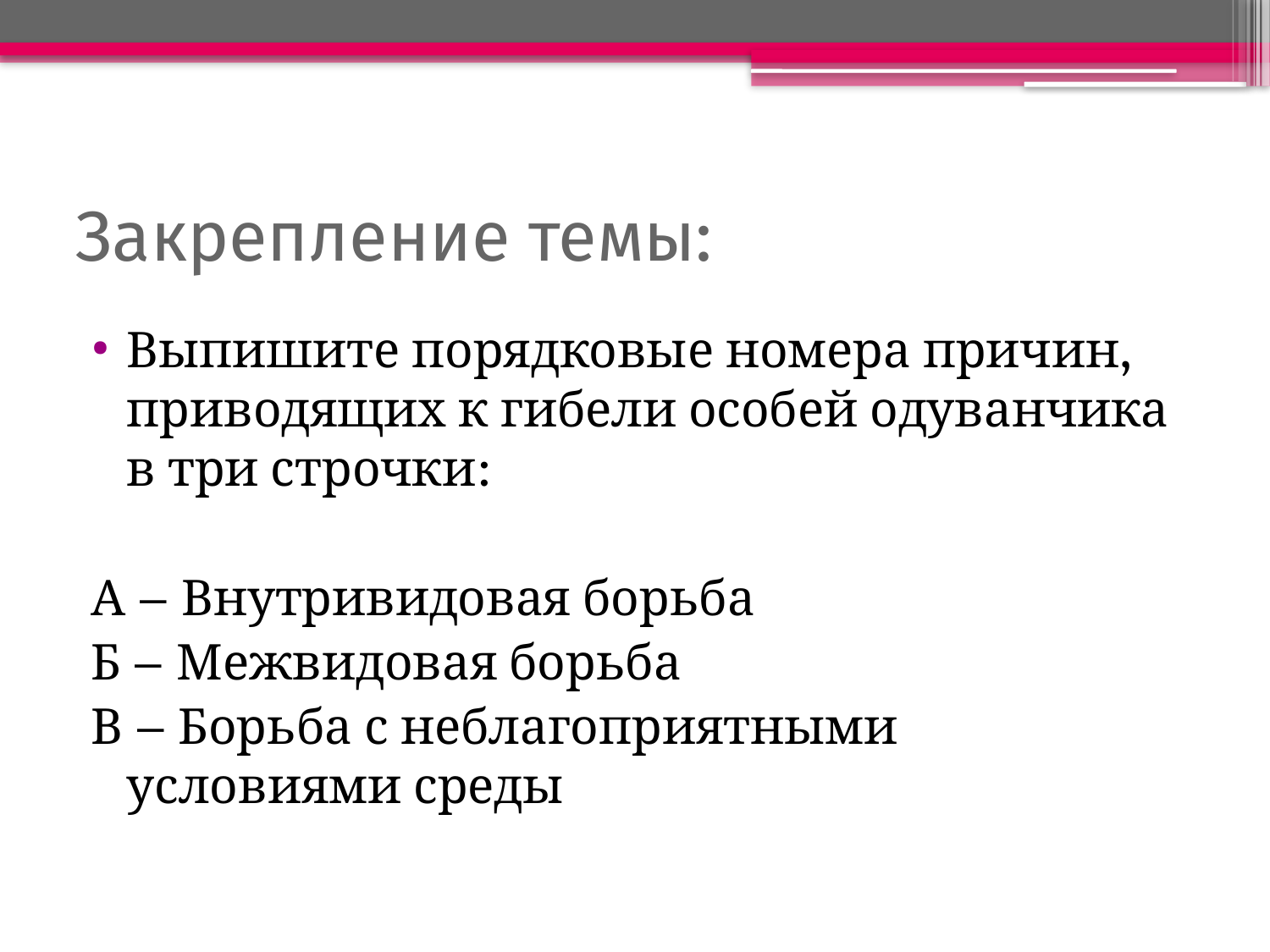

# Закрепление темы:
Выпишите порядковые номера причин, приводящих к гибели особей одуванчика в три строчки:

А – Внутривидовая борьба
Б – Межвидовая борьба
В – Борьба с неблагоприятными    условиями среды